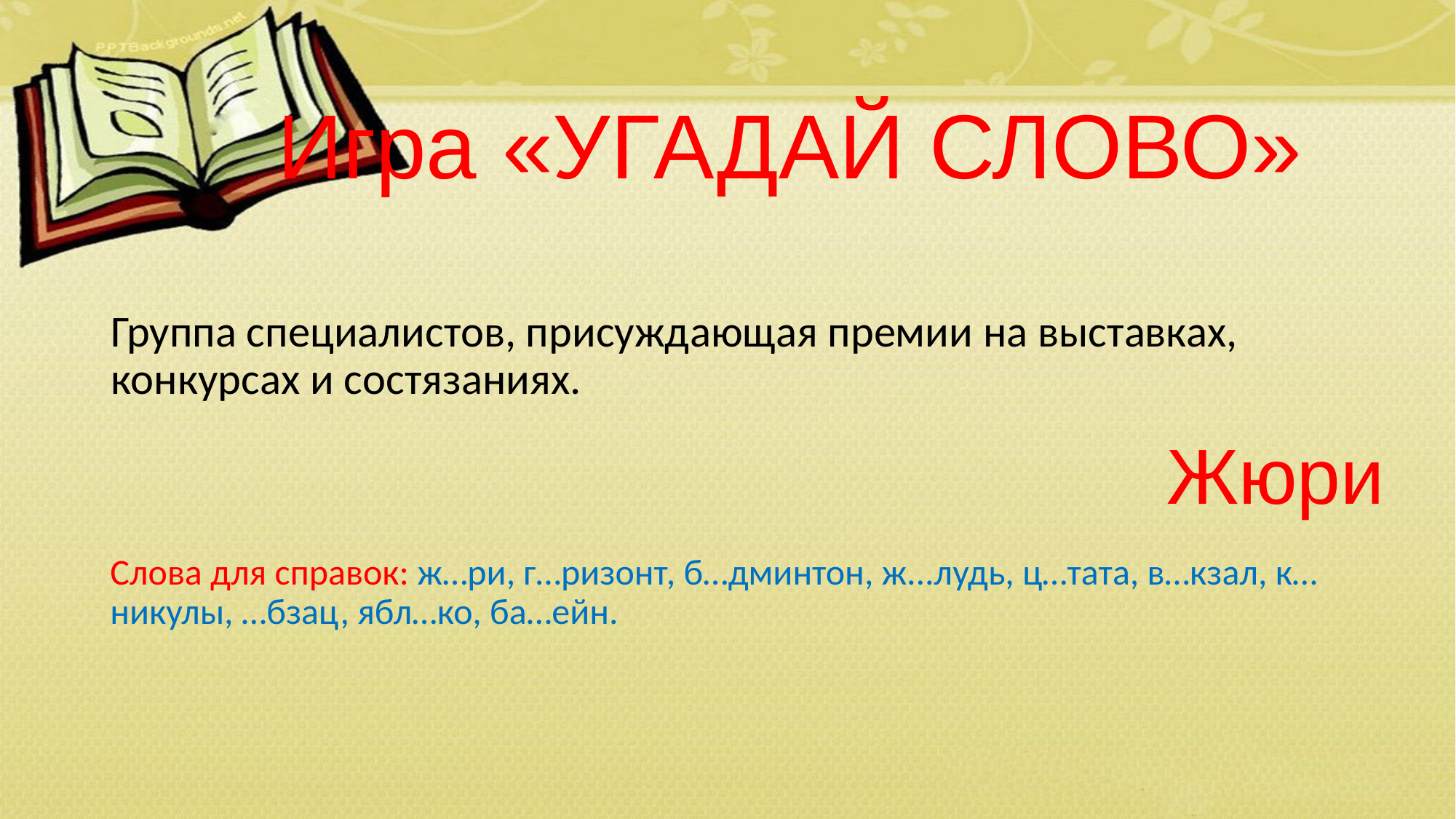

Игра «УГАДАЙ СЛОВО»
# Группа специалистов, присуждающая премии на выставках, конкурсах и состязаниях.
Жюри
Слова для справок: ж…ри, г…ризонт, б…дминтон, ж...лудь, ц…тата, в…кзал, к…никулы, …бзац, ябл…ко, ба…ейн.